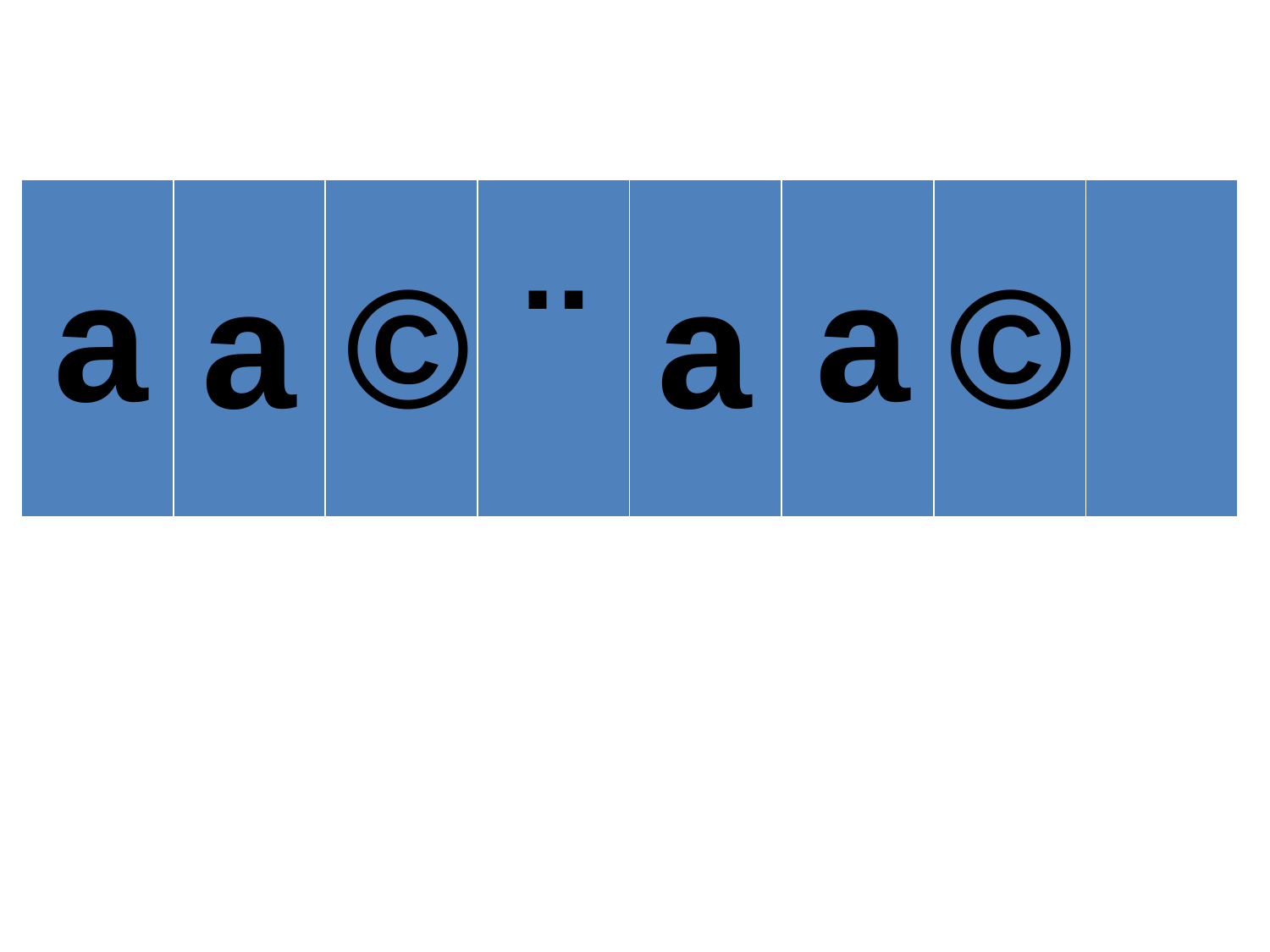

|  |  |  |  |  |  |  |  |
| --- | --- | --- | --- | --- | --- | --- | --- |
a
a
a
©
¨
a
©